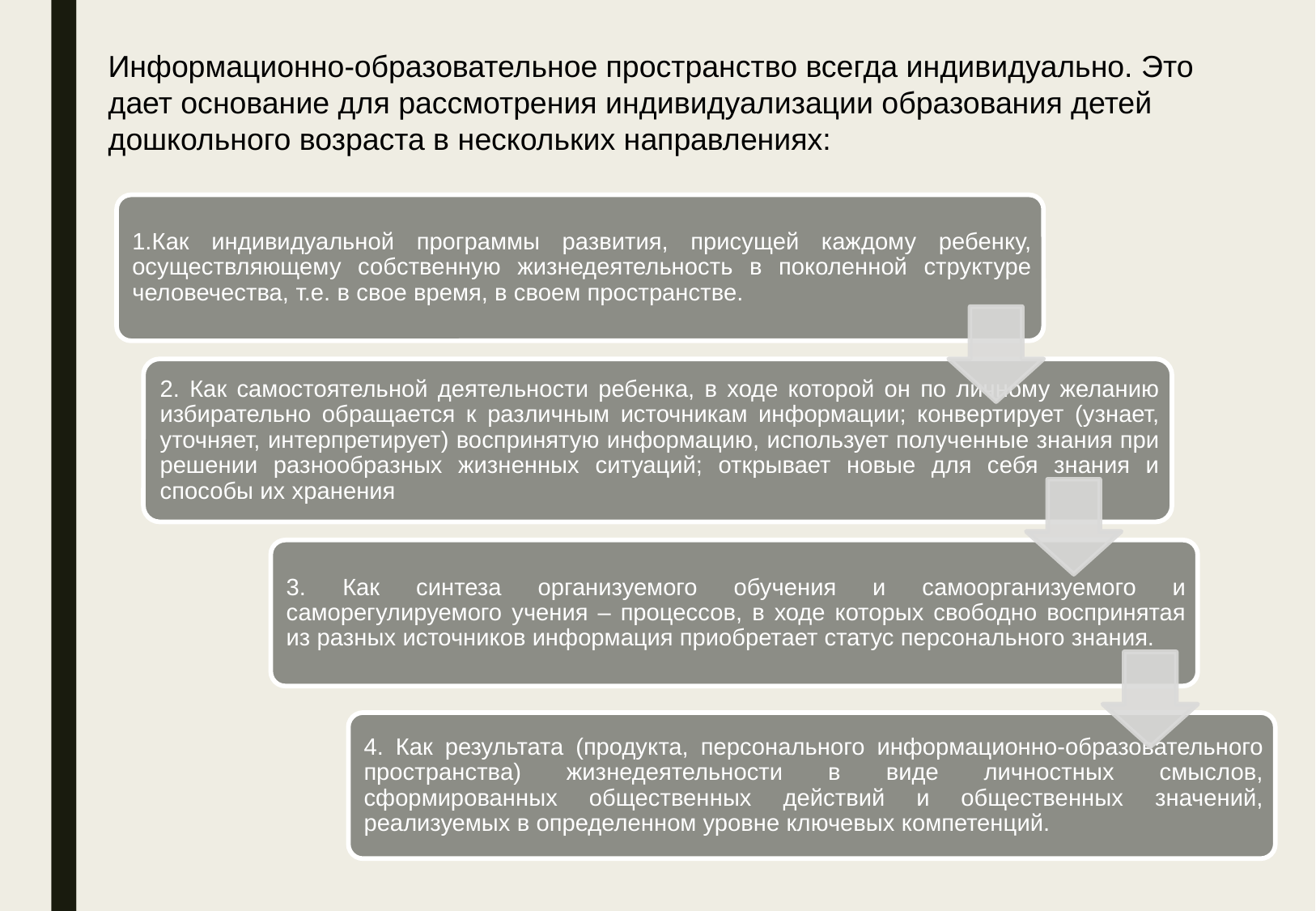

Информационно-образовательное пространство всегда индивидуально. Это дает основание для рассмотрения индивидуализации образования детей дошкольного возраста в нескольких направлениях:
1.Как индивидуальной программы развития, присущей каждому ребенку, осуществляющему собственную жизнедеятельность в поколенной структуре человечества, т.е. в свое время, в своем пространстве.
2. Как самостоятельной деятельности ребенка, в ходе которой он по личному желанию избирательно обращается к различным источникам информации; конвертирует (узнает, уточняет, интерпретирует) воспринятую информацию, использует полученные знания при решении разнообразных жизненных ситуаций; открывает новые для себя знания и способы их хранения
3. Как синтеза организуемого обучения и самоорганизуемого и саморегулируемого учения – процессов, в ходе которых свободно воспринятая из разных источников информация приобретает статус персонального знания.
4. Как результата (продукта, персонального информационно-образовательного пространства) жизнедеятельности в виде личностных смыслов, сформированных общественных действий и общественных значений, реализуемых в определенном уровне ключевых компетенций.